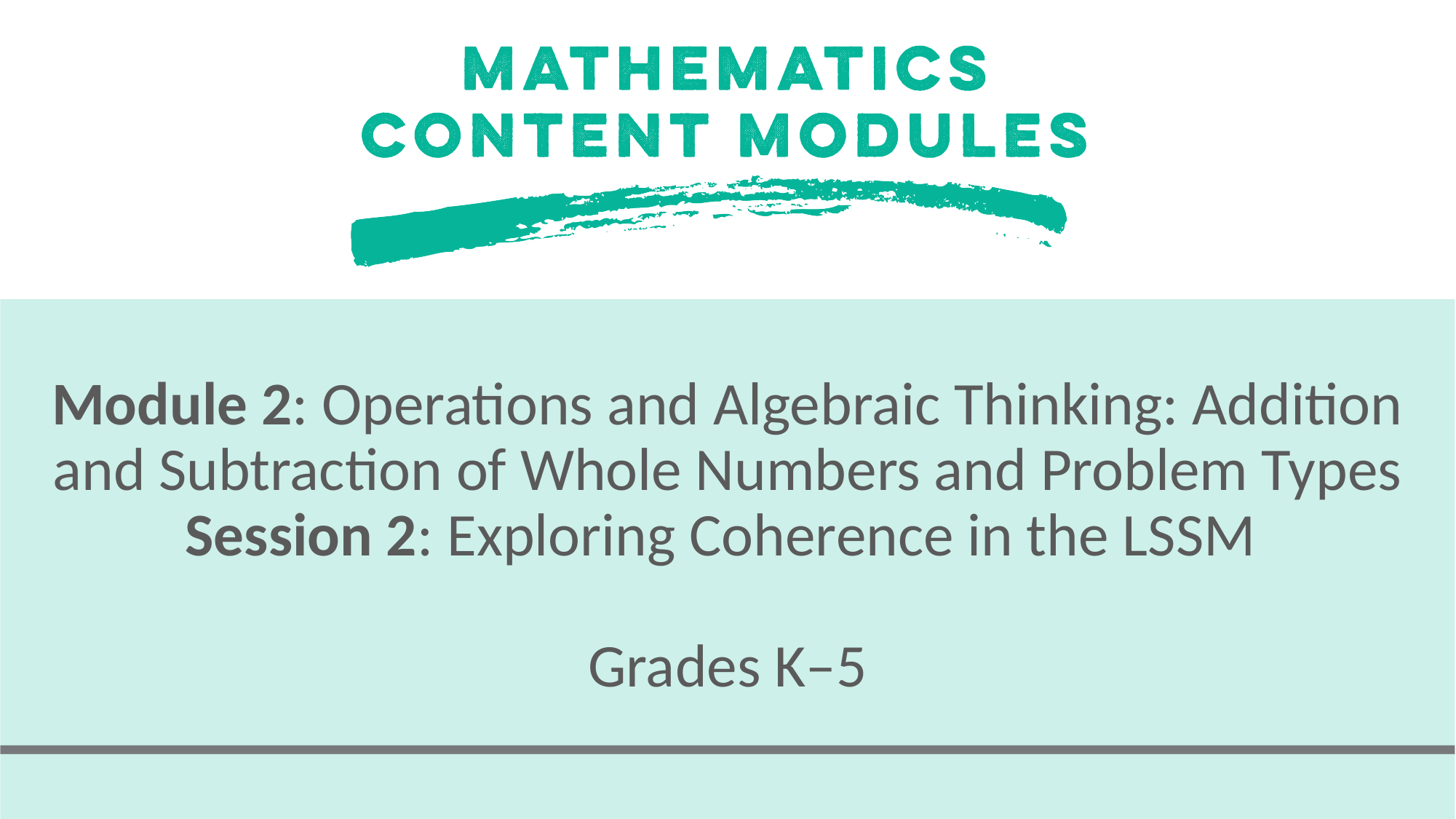

# Module 2: Operations and Algebraic Thinking: Addition and Subtraction of Whole Numbers and Problem Types Session 2: Exploring Coherence in the LSSM Grades K–5